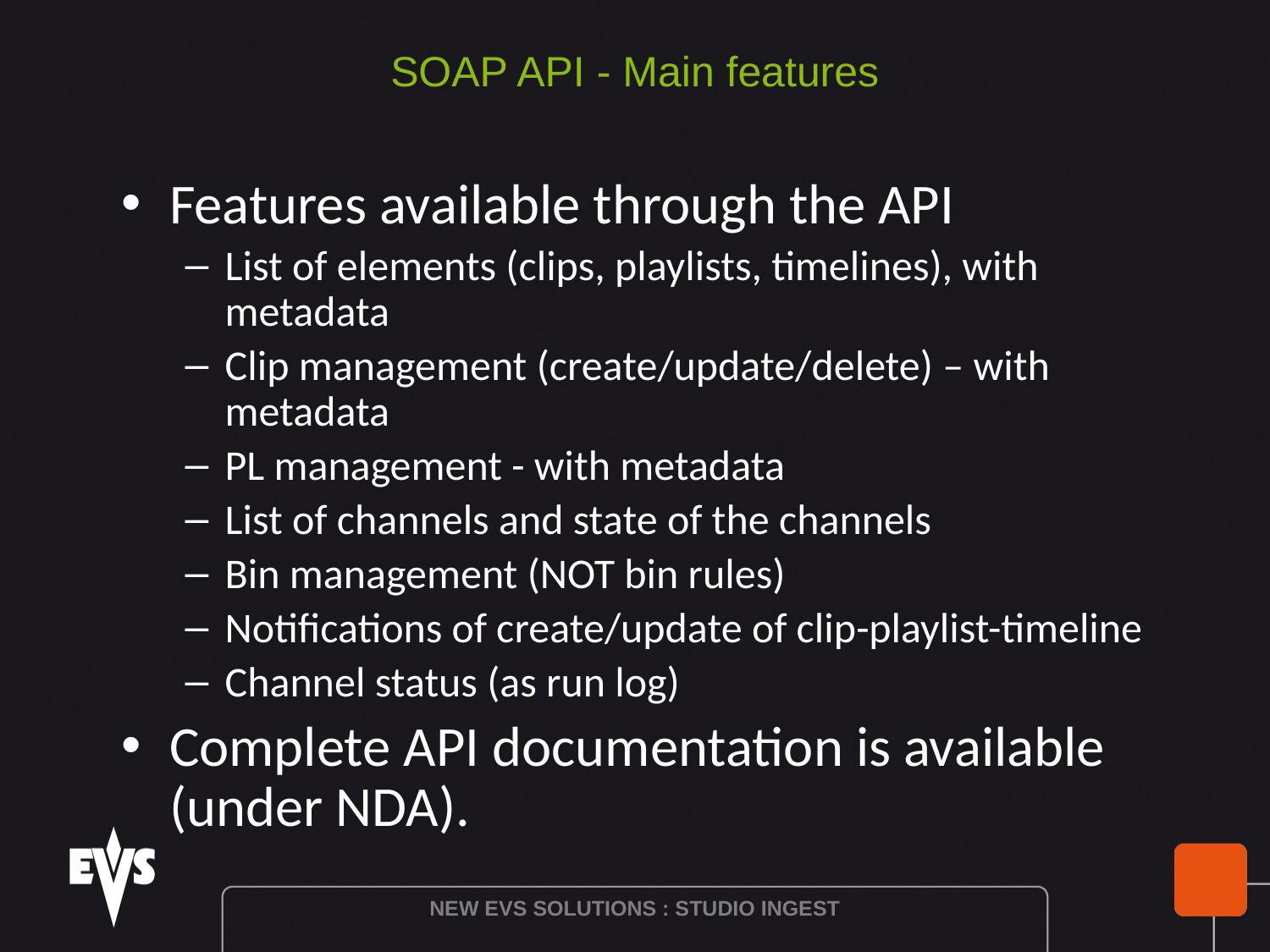

SOAP API - Main features
Features available through the API
List of elements (clips, playlists, timelines), with metadata
Clip management (create/update/delete) – with metadata
PL management - with metadata
List of channels and state of the channels
Bin management (NOT bin rules)
Notifications of create/update of clip-playlist-timeline
Channel status (as run log)
Complete API documentation is available (under NDA).